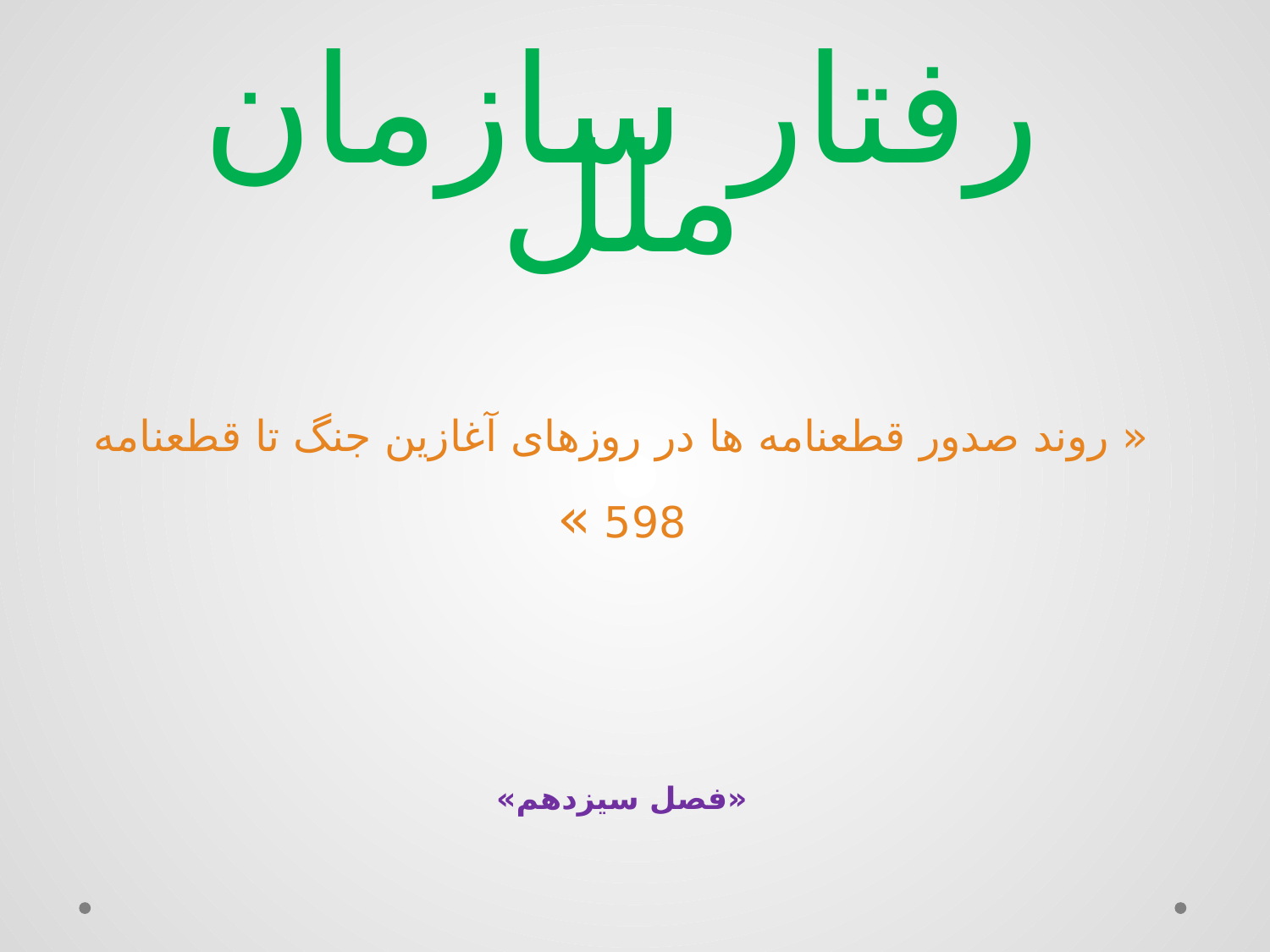

# رفتار سازمان ملل « روند صدور قطعنامه ها در روزهای آغازین جنگ تا قطعنامه 598 » «فصل سیزدهم»